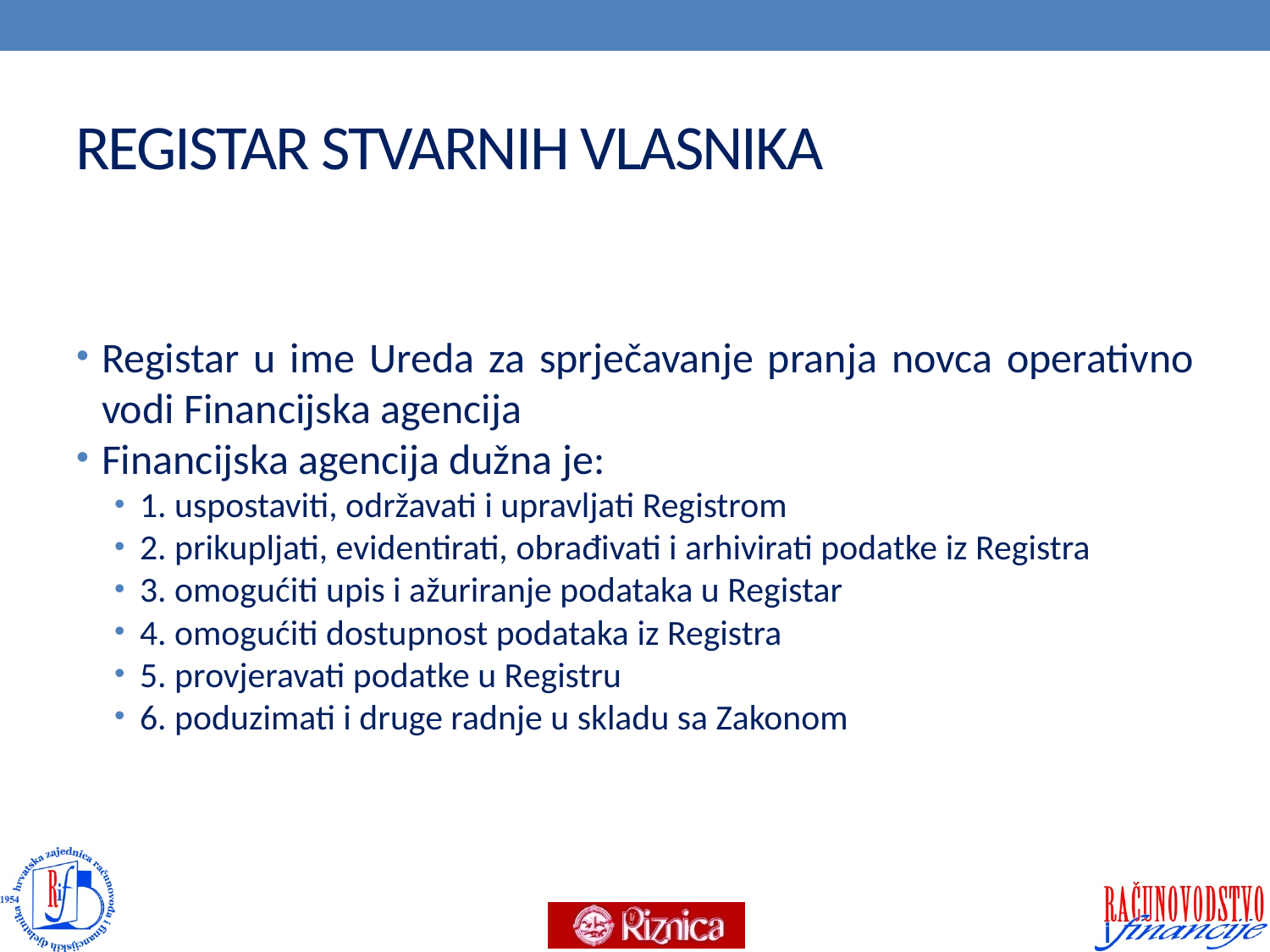

# REGISTAR STVARNIH VLASNIKA

Registar u ime Ureda za sprječavanje pranja novca operativno vodi Financijska agencija
Financijska agencija dužna je:
1. uspostaviti, održavati i upravljati Registrom
2. prikupljati, evidentirati, obrađivati i arhivirati podatke iz Registra
3. omogućiti upis i ažuriranje podataka u Registar
4. omogućiti dostupnost podataka iz Registra
5. provjeravati podatke u Registru
6. poduzimati i druge radnje u skladu sa Zakonom